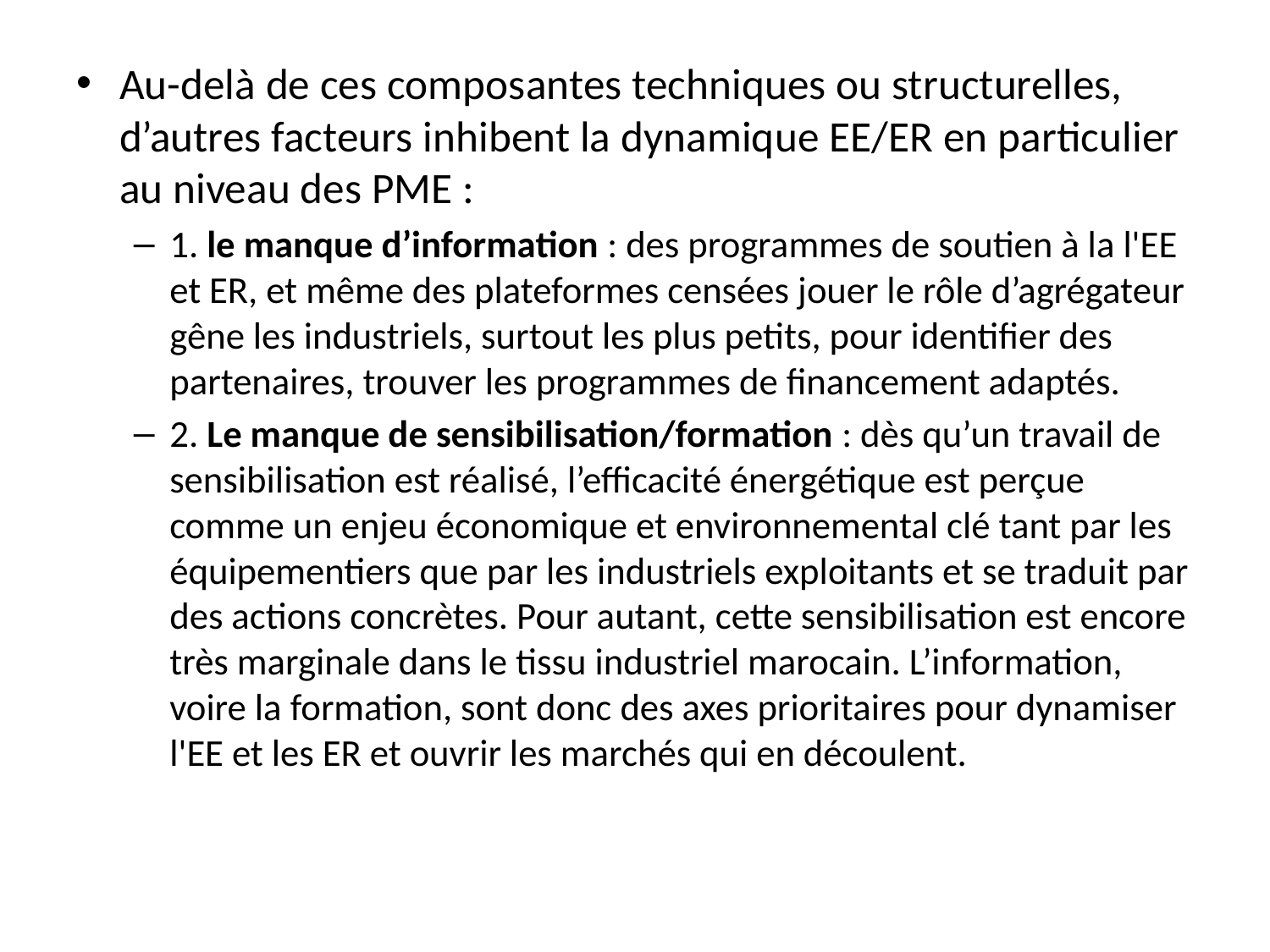

Au-delà de ces composantes techniques ou structurelles, d’autres facteurs inhibent la dynamique EE/ER en particulier au niveau des PME :
1. le manque d’information : des programmes de soutien à la l'EE et ER, et même des plateformes censées jouer le rôle d’agrégateur gêne les industriels, surtout les plus petits, pour identifier des partenaires, trouver les programmes de financement adaptés.
2. Le manque de sensibilisation/formation : dès qu’un travail de sensibilisation est réalisé, l’efficacité énergétique est perçue comme un enjeu économique et environnemental clé tant par les équipementiers que par les industriels exploitants et se traduit par des actions concrètes. Pour autant, cette sensibilisation est encore très marginale dans le tissu industriel marocain. L’information, voire la formation, sont donc des axes prioritaires pour dynamiser l'EE et les ER et ouvrir les marchés qui en découlent.